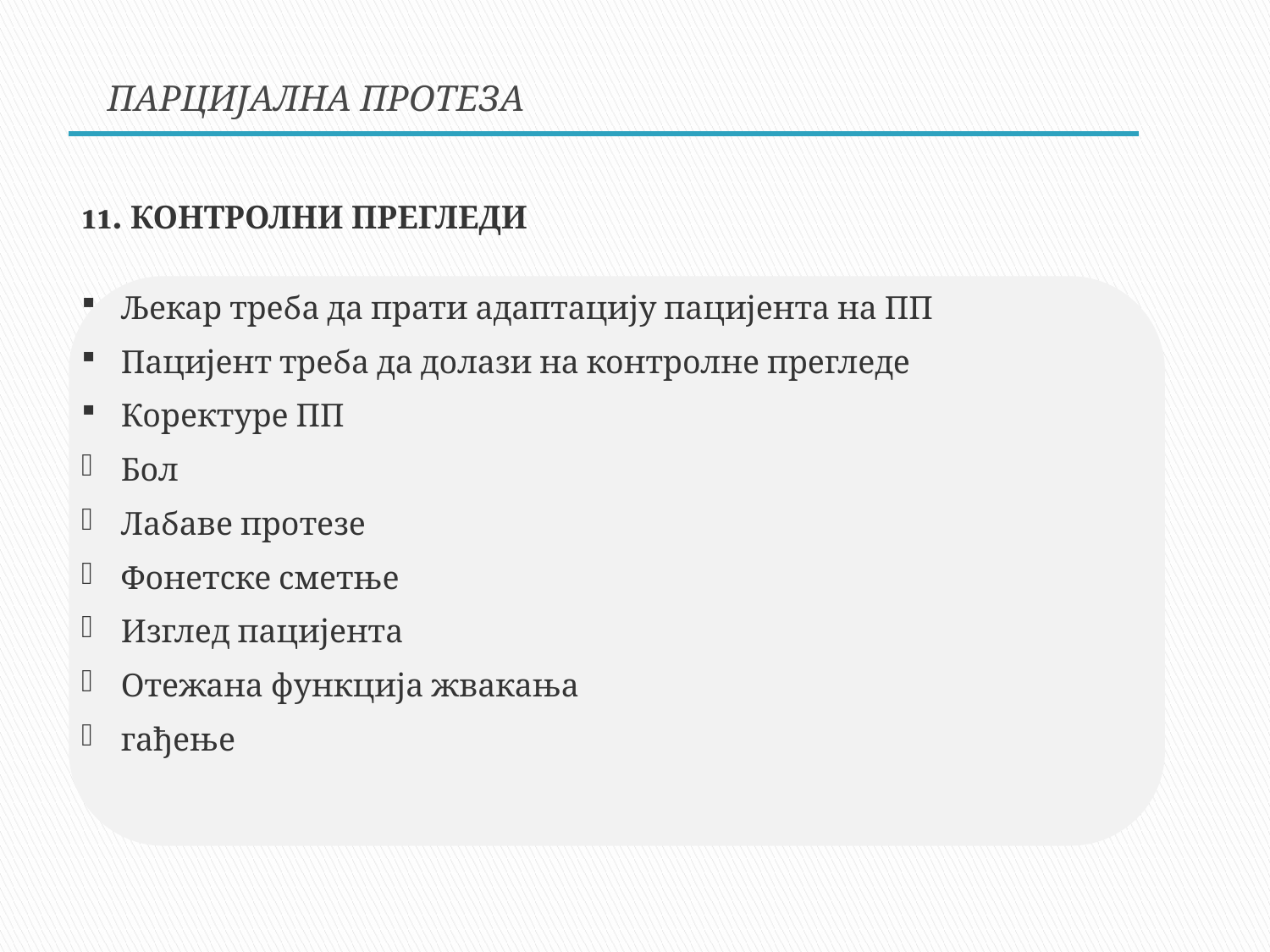

ПАРЦИЈАЛНА ПРОТЕЗА
11. КОНТРОЛНИ ПРЕГЛЕДИ

Љекар треба да прати адаптацију пацијента на ПП
Пацијент треба да долази на контролне прегледе
Коректуре ПП
Бол
Лабаве протезе
Фонетске сметње
Изглед пацијента
Отежана функција жвакања
гађење